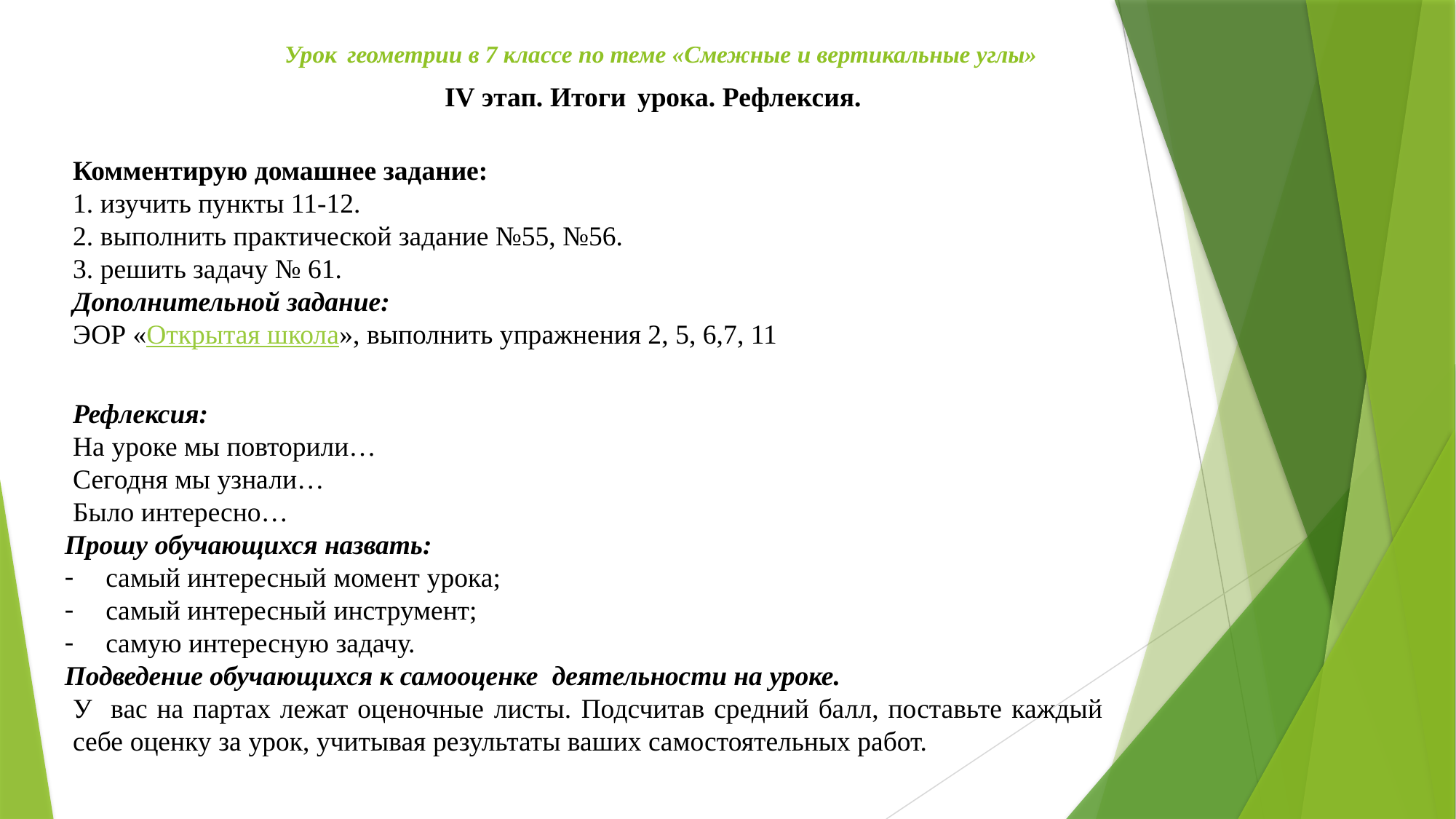

# Урок геометрии в 7 классе по теме «Смежные и вертикальные углы»
IV этап. Итоги урока. Рефлексия.
Комментирую домашнее задание:
1. изучить пункты 11-12.
2. выполнить практической задание №55, №56.
3. решить задачу № 61.
Дополнительной задание:
ЭОР «Открытая школа», выполнить упражнения 2, 5, 6,7, 11
Рефлексия:
На уроке мы повторили…
Сегодня мы узнали…
Было интересно…
Прошу обучающихся назвать:
самый интересный момент урока;
самый интересный инструмент;
самую интересную задачу.
Подведение обучающихся к самооценке  деятельности на уроке.
У  вас на партах лежат оценочные листы. Подсчитав средний балл, поставьте каждый себе оценку за урок, учитывая результаты ваших самостоятельных работ.